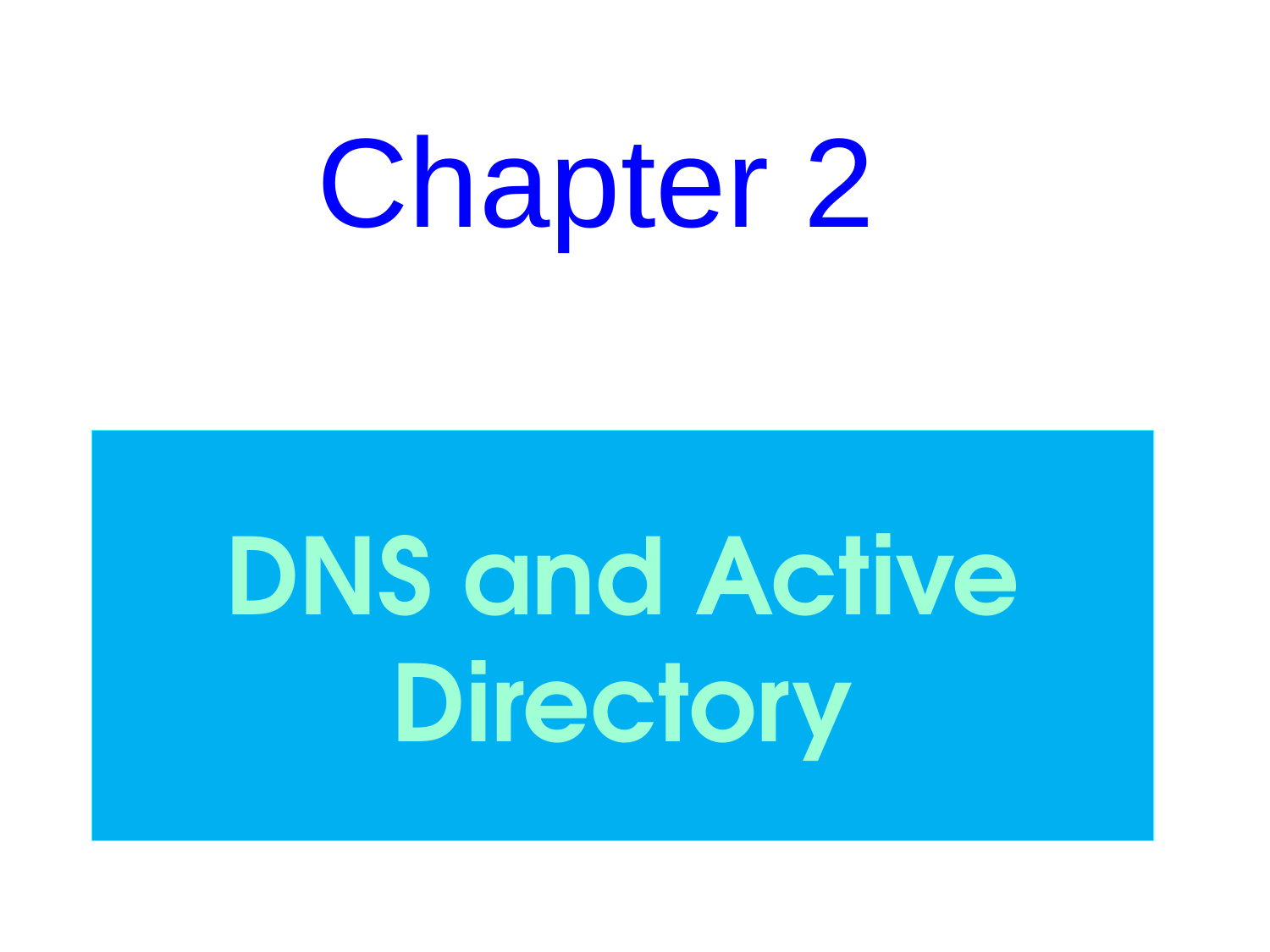

# Chapter 2
DNS and Active Directory